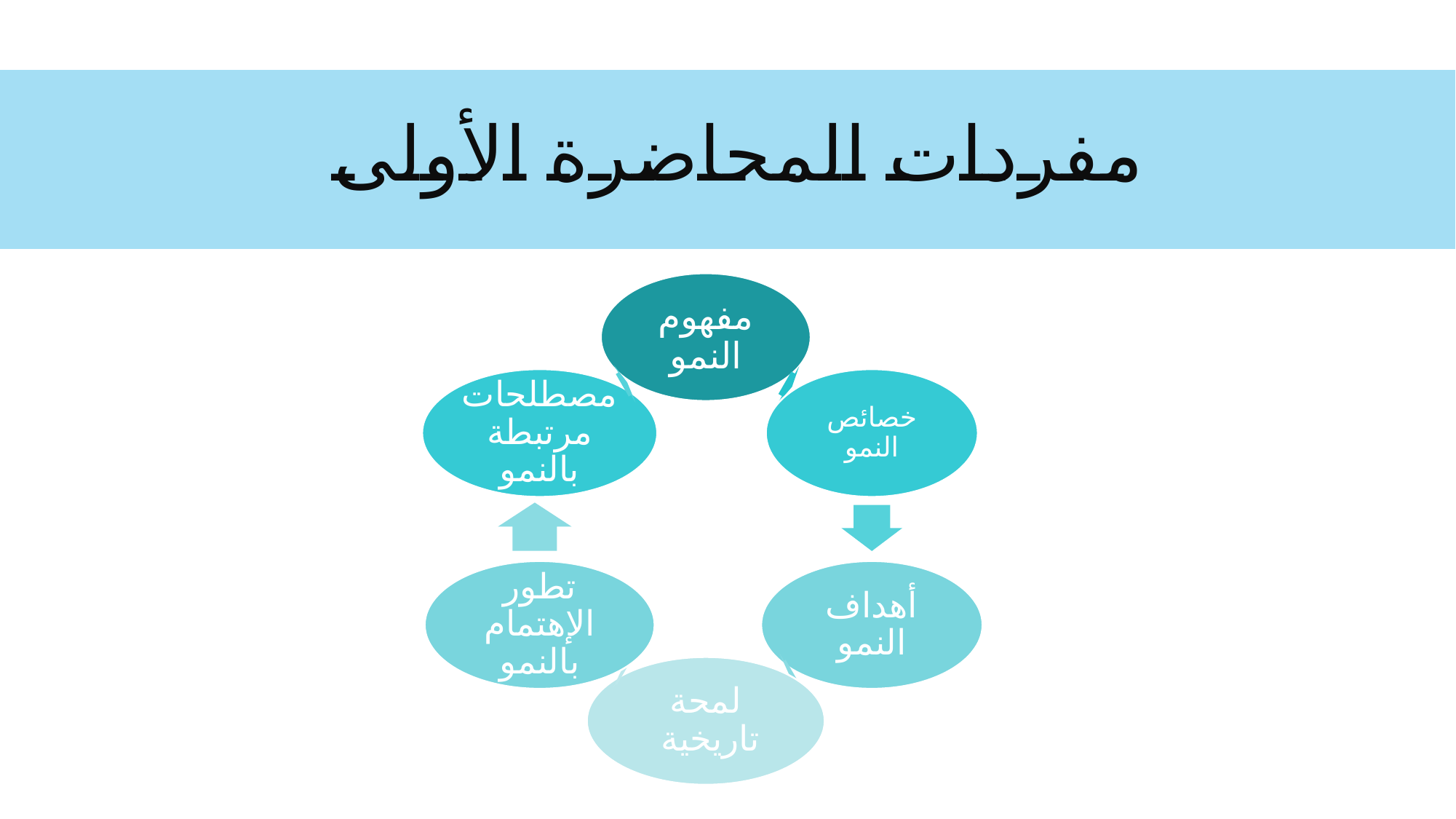

# مفردات المحاضرة الأولى
مفهوم النمو

خصائص النمو

أهداف النمو

لمحة تاريخية

تطور الإهتمام بالنمو

مصطلحات مرتبطة بالنمو